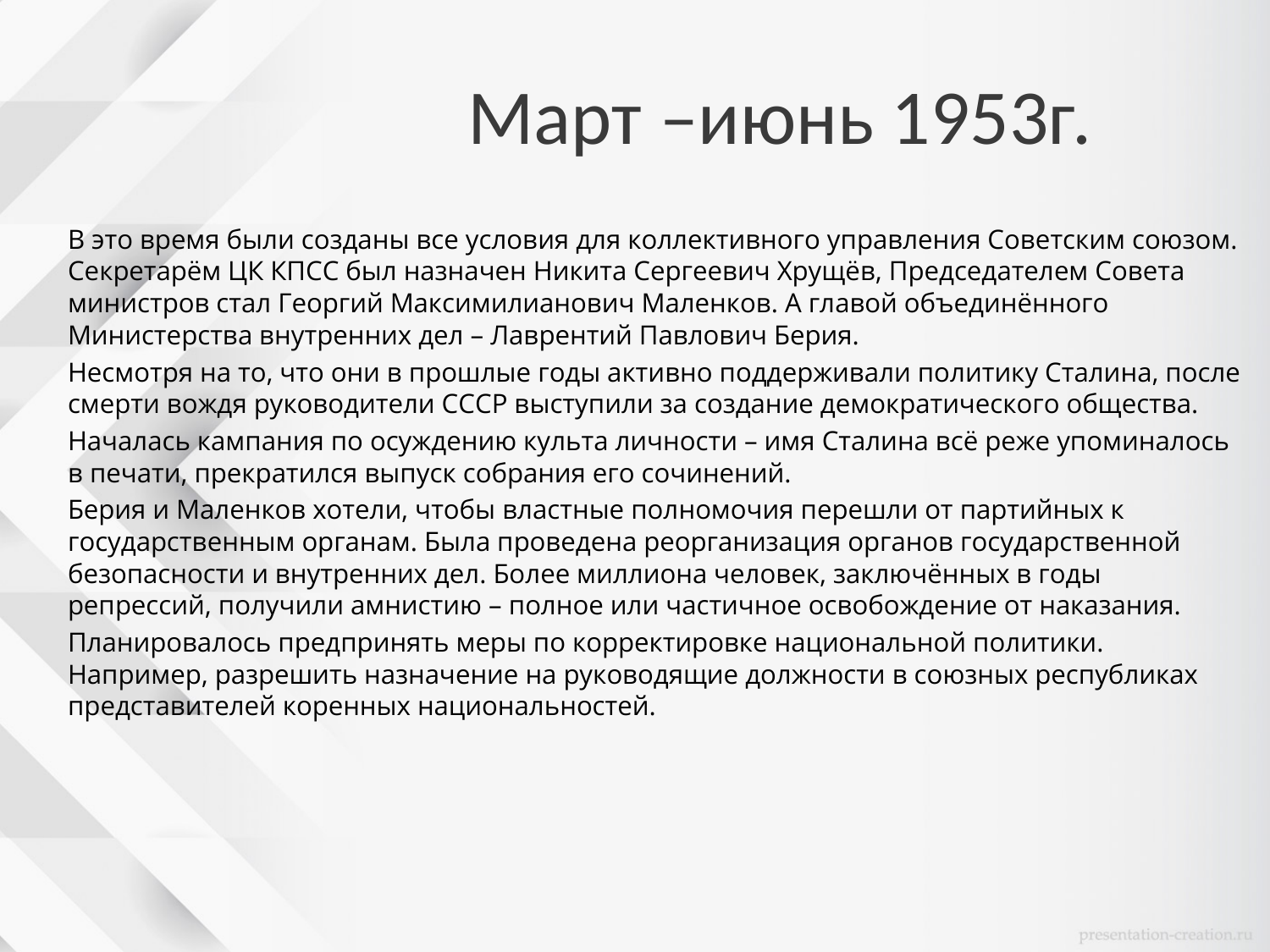

# Март –июнь 1953г.
В это время были созданы все условия для коллективного управления Советским союзом. Секретарём ЦК КПСС был назначен Никита Сергеевич Хрущёв, Председателем Совета министров стал Георгий Максимилианович Маленков. А главой объединённого Министерства внутренних дел – Лаврентий Павлович Берия.
Несмотря на то, что они в прошлые годы активно поддерживали политику Сталина, после смерти вождя руководители СССР выступили за создание демократического общества.
Началась кампания по осуждению культа личности – имя Сталина всё реже упоминалось в печати, прекратился выпуск собрания его сочинений.
Берия и Маленков хотели, чтобы властные полномочия перешли от партийных к государственным органам. Была проведена реорганизация органов государственной безопасности и внутренних дел. Более миллиона человек, заключённых в годы репрессий, получили амнистию – полное или частичное освобождение от наказания.
Планировалось предпринять меры по корректировке национальной политики. Например, разрешить назначение на руководящие должности в союзных республиках представителей коренных национальностей.